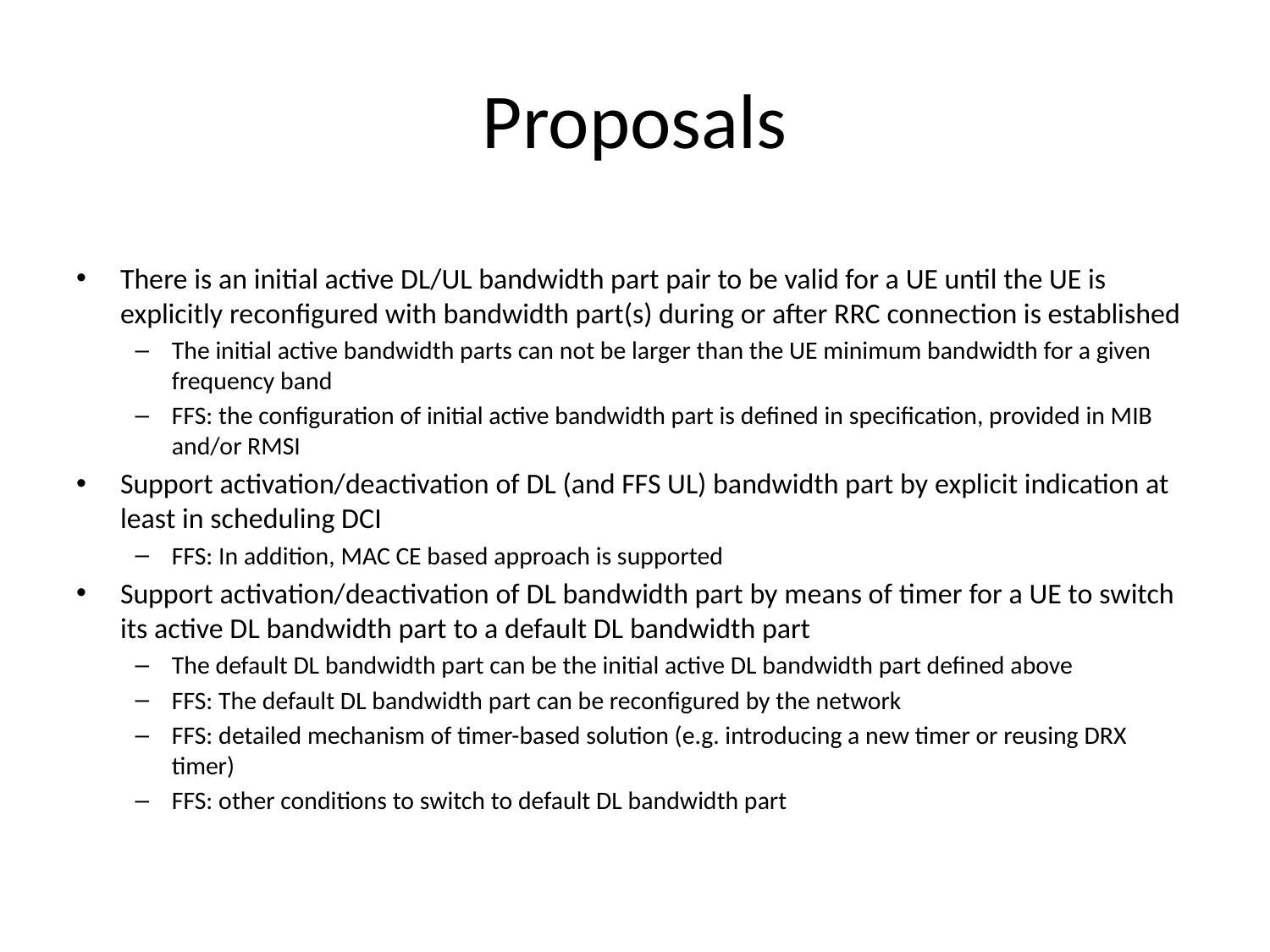

# Proposals
There is an initial active DL/UL bandwidth part pair to be valid for a UE until the UE is explicitly reconfigured with bandwidth part(s) during or after RRC connection is established
The initial active bandwidth parts can not be larger than the UE minimum bandwidth for a given frequency band
FFS: the configuration of initial active bandwidth part is defined in specification, provided in MIB and/or RMSI
Support activation/deactivation of DL (and FFS UL) bandwidth part by explicit indication at least in scheduling DCI
FFS: In addition, MAC CE based approach is supported
Support activation/deactivation of DL bandwidth part by means of timer for a UE to switch its active DL bandwidth part to a default DL bandwidth part
The default DL bandwidth part can be the initial active DL bandwidth part defined above
FFS: The default DL bandwidth part can be reconfigured by the network
FFS: detailed mechanism of timer-based solution (e.g. introducing a new timer or reusing DRX timer)
FFS: other conditions to switch to default DL bandwidth part